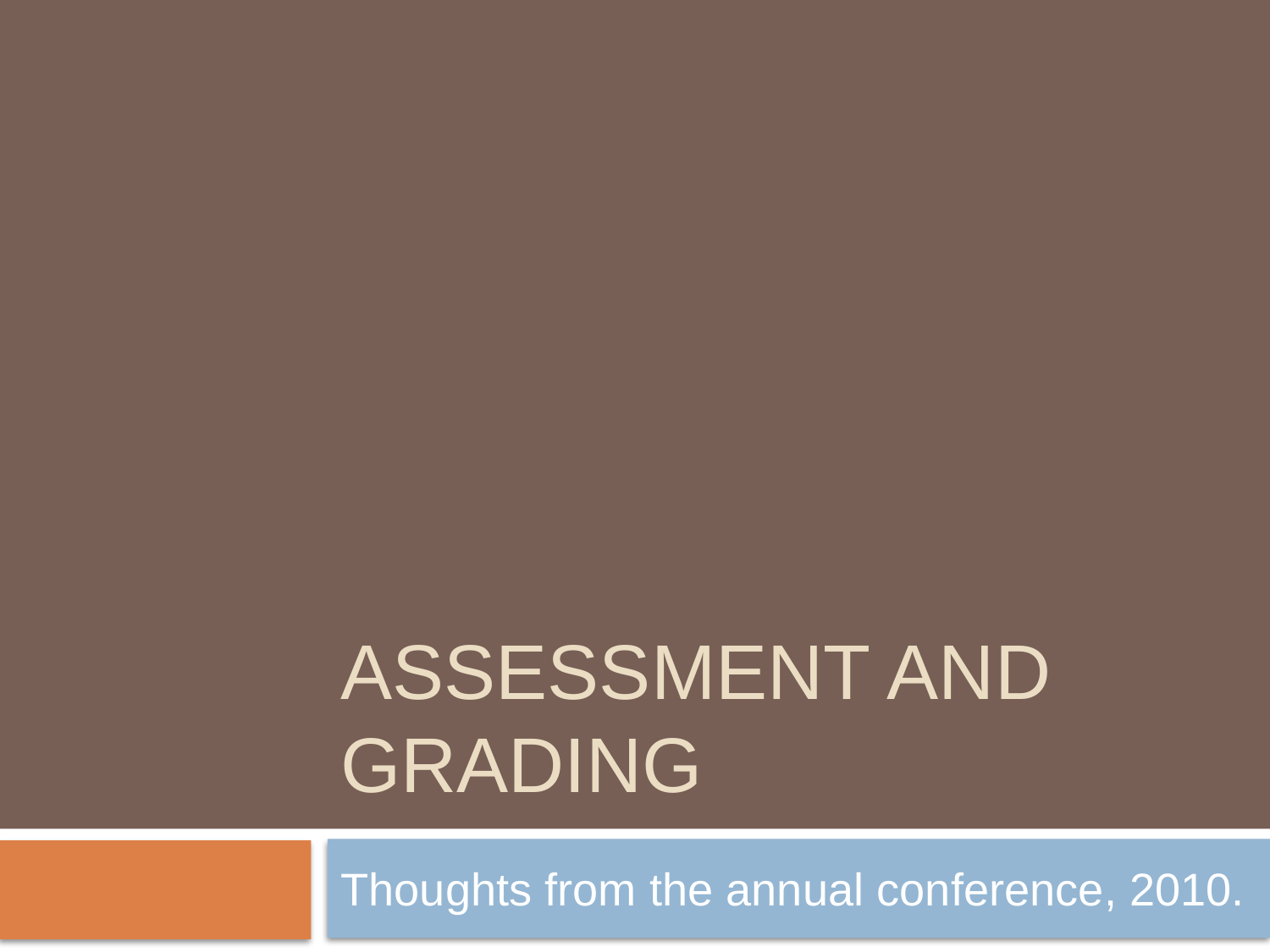

# Assessment and Grading
Thoughts from the annual conference, 2010.